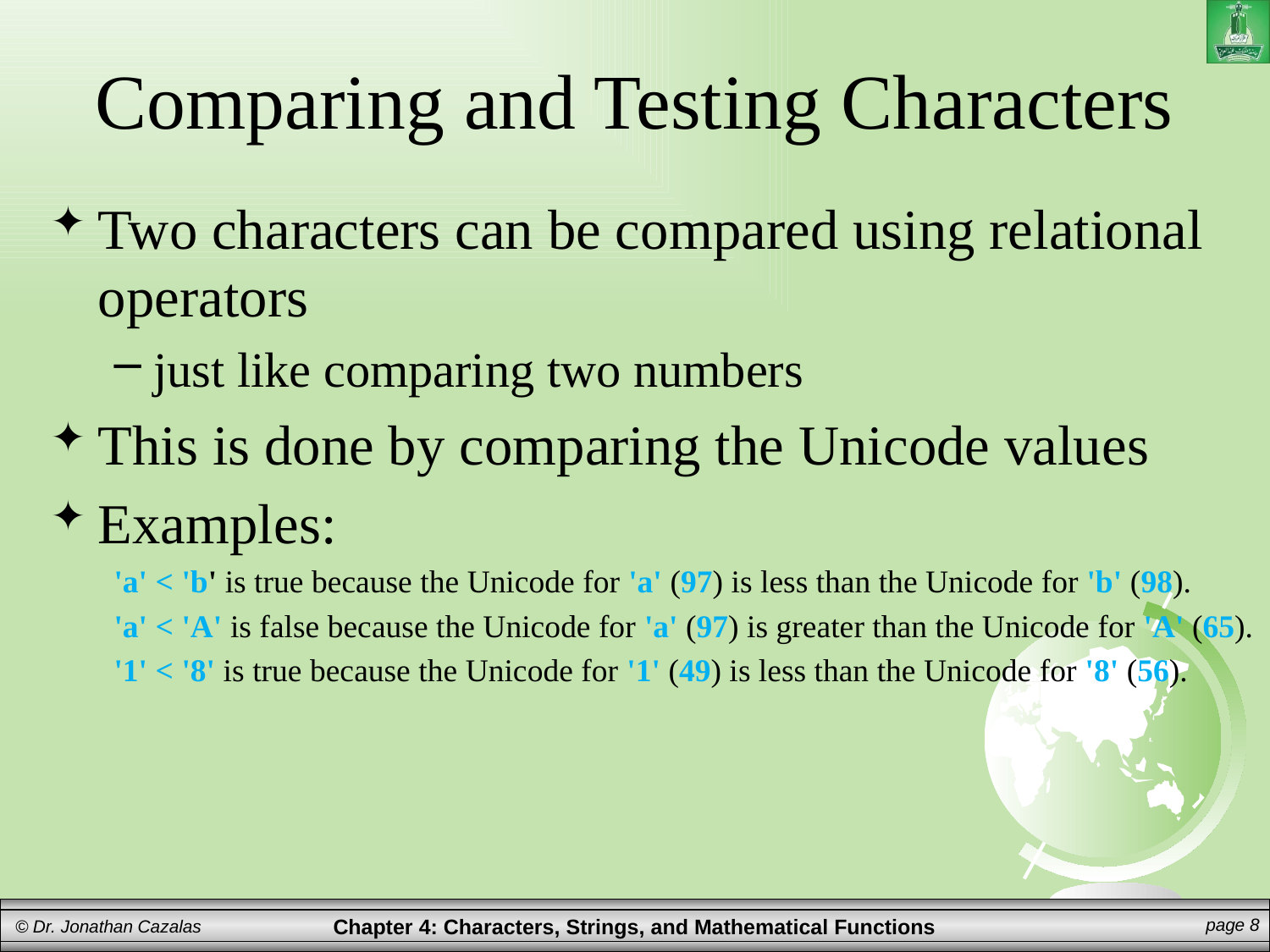

# Comparing and Testing Characters
Two characters can be compared using relational operators
just like comparing two numbers
This is done by comparing the Unicode values
Examples:
'a' < 'b' is true because the Unicode for 'a' (97) is less than the Unicode for 'b' (98).
'a' < 'A' is false because the Unicode for 'a' (97) is greater than the Unicode for 'A' (65).
'1' < '8' is true because the Unicode for '1' (49) is less than the Unicode for '8' (56).